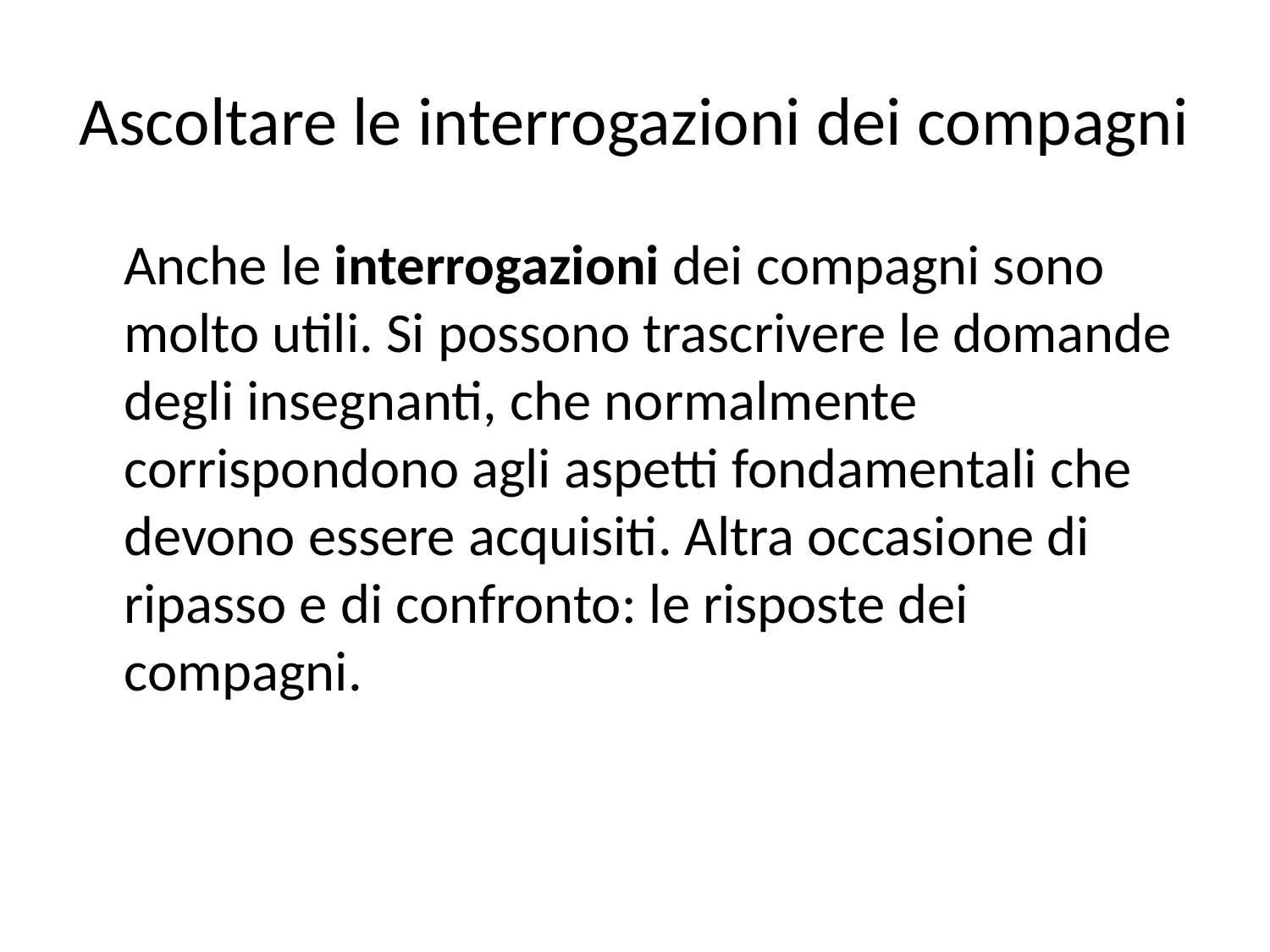

# Ascoltare le interrogazioni dei compagni
	Anche le interrogazioni dei compagni sono molto utili. Si possono trascrivere le domande degli insegnanti, che normalmente corrispondono agli aspetti fondamentali che devono essere acquisiti. Altra occasione di ripasso e di confronto: le risposte dei compagni.